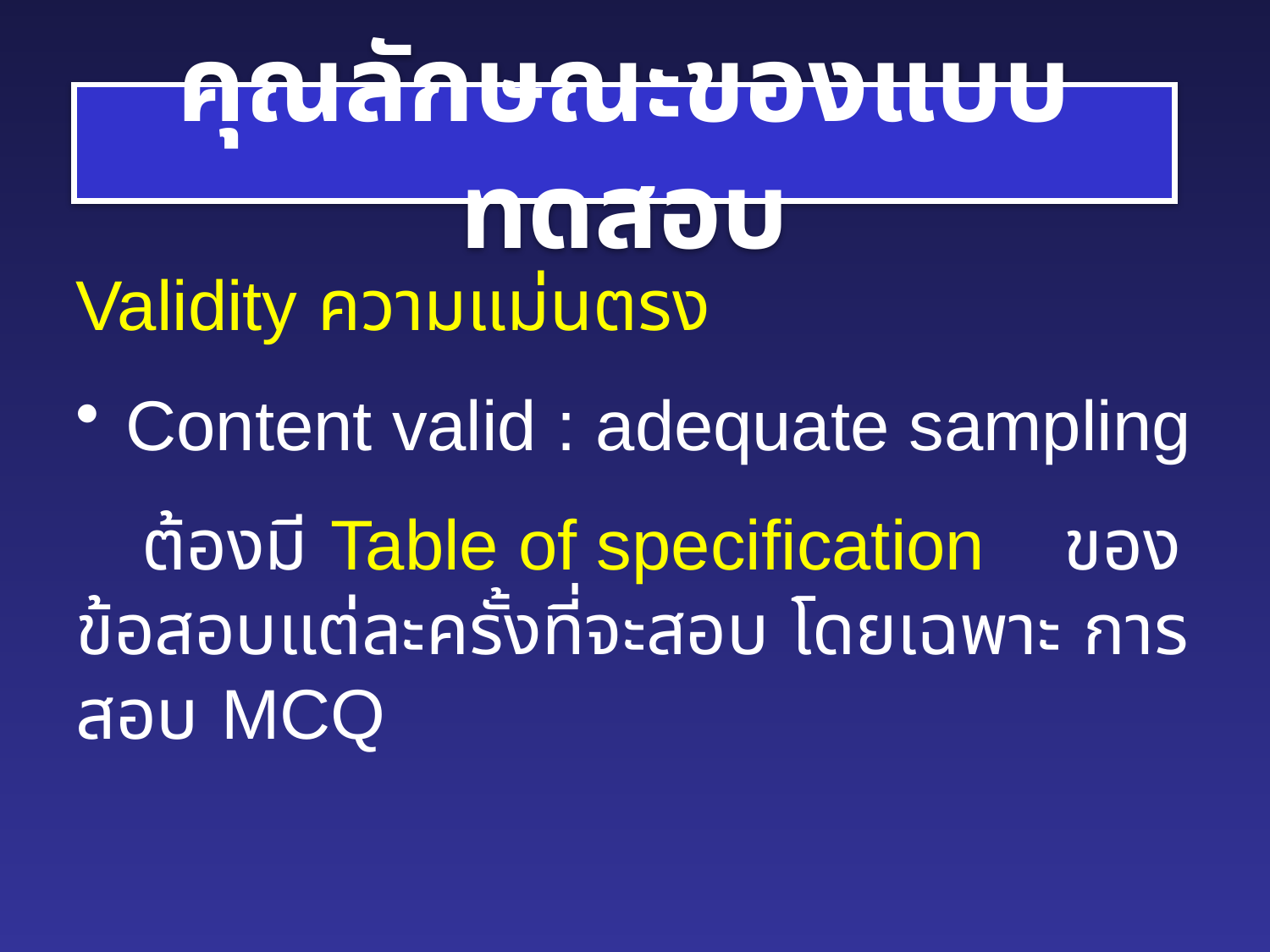

# คุณลักษณะของแบบทดสอบ
Validity ความแม่นตรง
 Content valid : adequate sampling
   ต้องมี Table of specification    ของข้อสอบแต่ละครั้งที่จะสอบ โดยเฉพาะ การสอบ MCQ